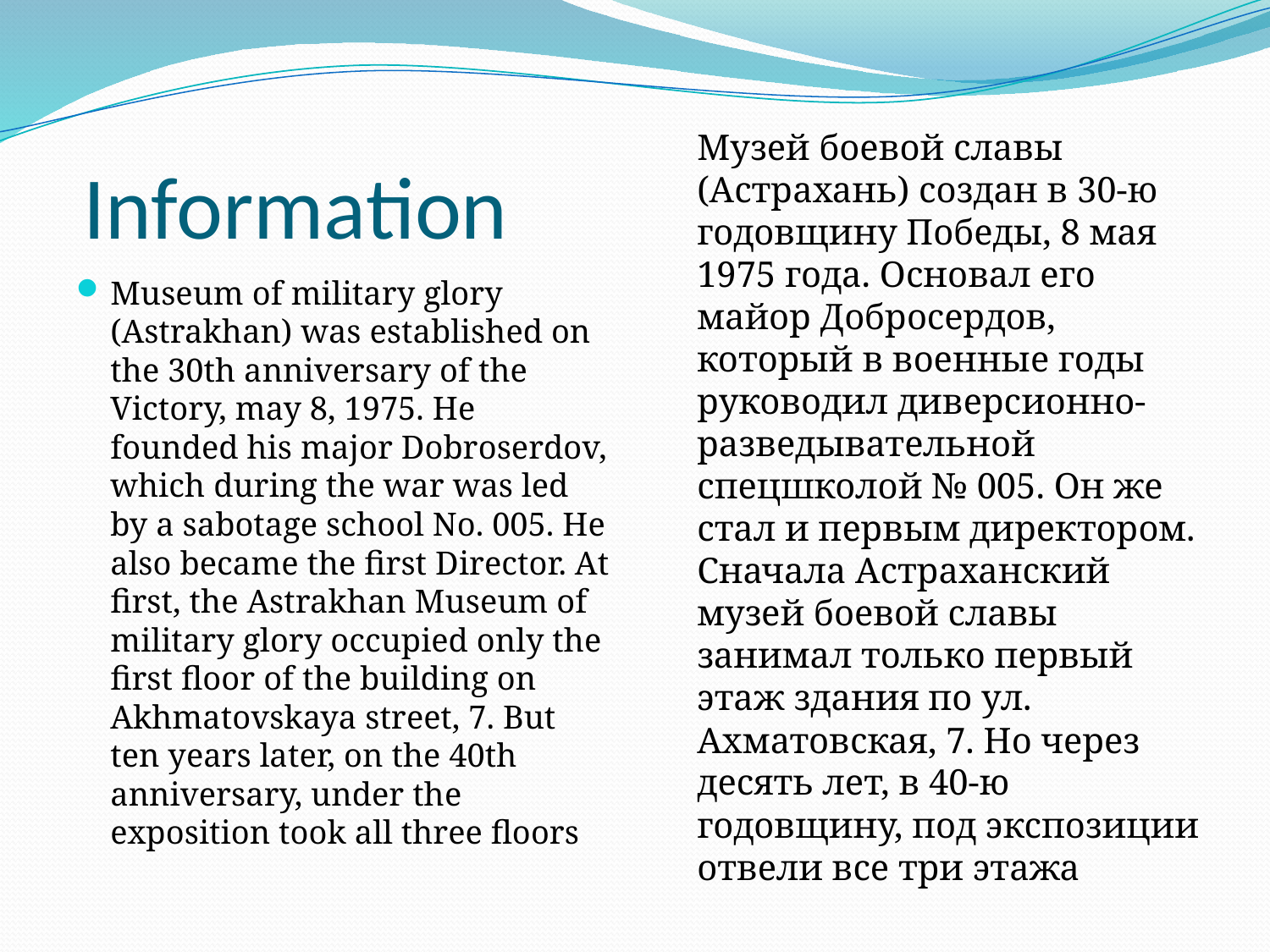

# Information
Музей боевой славы (Астрахань) создан в 30-ю годовщину Победы, 8 мая 1975 года. Основал его майор Добросердов, который в военные годы руководил диверсионно-разведывательной спецшколой № 005. Он же стал и первым директором. Сначала Астраханский музей боевой славы занимал только первый этаж здания по ул. Ахматовская, 7. Но через десять лет, в 40-ю годовщину, под экспозиции отвели все три этажа

Museum of military glory (Astrakhan) was established on the 30th anniversary of the Victory, may 8, 1975. He founded his major Dobroserdov, which during the war was led by a sabotage school No. 005. He also became the first Director. At first, the Astrakhan Museum of military glory occupied only the first floor of the building on Akhmatovskaya street, 7. But ten years later, on the 40th anniversary, under the exposition took all three floors